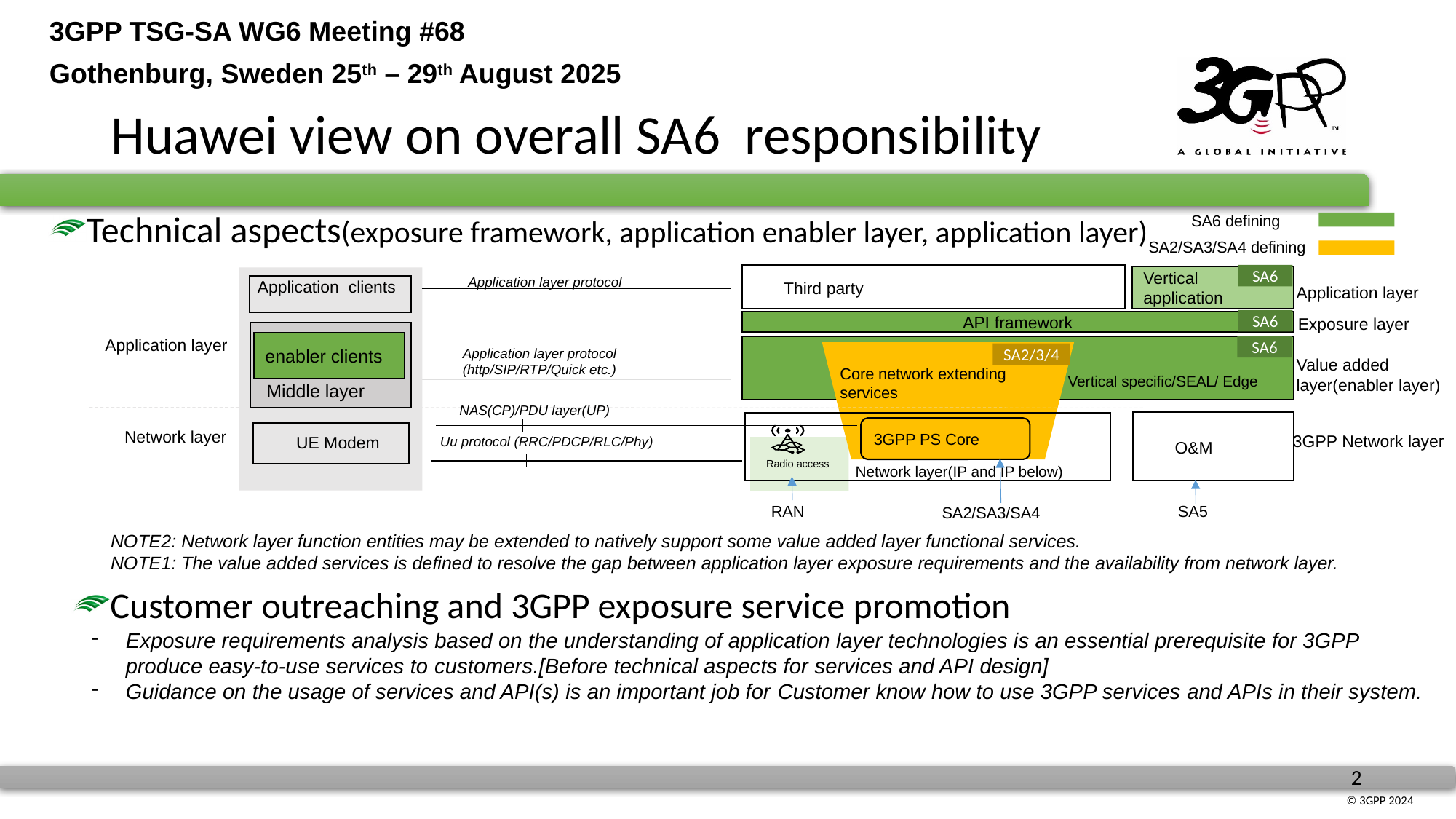

# Huawei view on overall SA6  responsibility
SA6 defining
Technical aspects(exposure framework, application enabler layer, application layer)

SA2/SA3/SA4 defining

SA6
      Third party

Application  clients

API framework

Application layer

Application layer protocol
(http/SIP/RTP/Quick etc.)

Core network extending services
Vertical specific/SEAL/ Edge

NAS(CP)/PDU layer(UP)

OAM system

3GPP PS Core

Radio access
Network layer
UE Modem
Uu protocol (RRC/PDCP/RLC/Phy)

Network layer(IP and IP below)
RAN

SA5
SA2/SA3/SA4
Vertical application
Application layer protocol
Application layer
Exposure layer
SA6

enabler clients
SA6
SA2/3/4

Value added layer(enabler layer)

Middle layer
3GPP Network layer
O&M

NOTE2: Network layer function entities may be extended to natively support some value added layer functional services.
NOTE1: The value added services is defined to resolve the gap between application layer exposure requirements and the availability from network layer.
Customer outreaching and 3GPP exposure service promotion

Exposure requirements analysis based on the understanding of application layer technologies is an essential prerequisite for 3GPP produce easy-to-use services to customers.[Before technical aspects for services and API design]
Guidance on the usage of services and API(s) is an important job for Customer know how to use 3GPP services and APIs in their system.